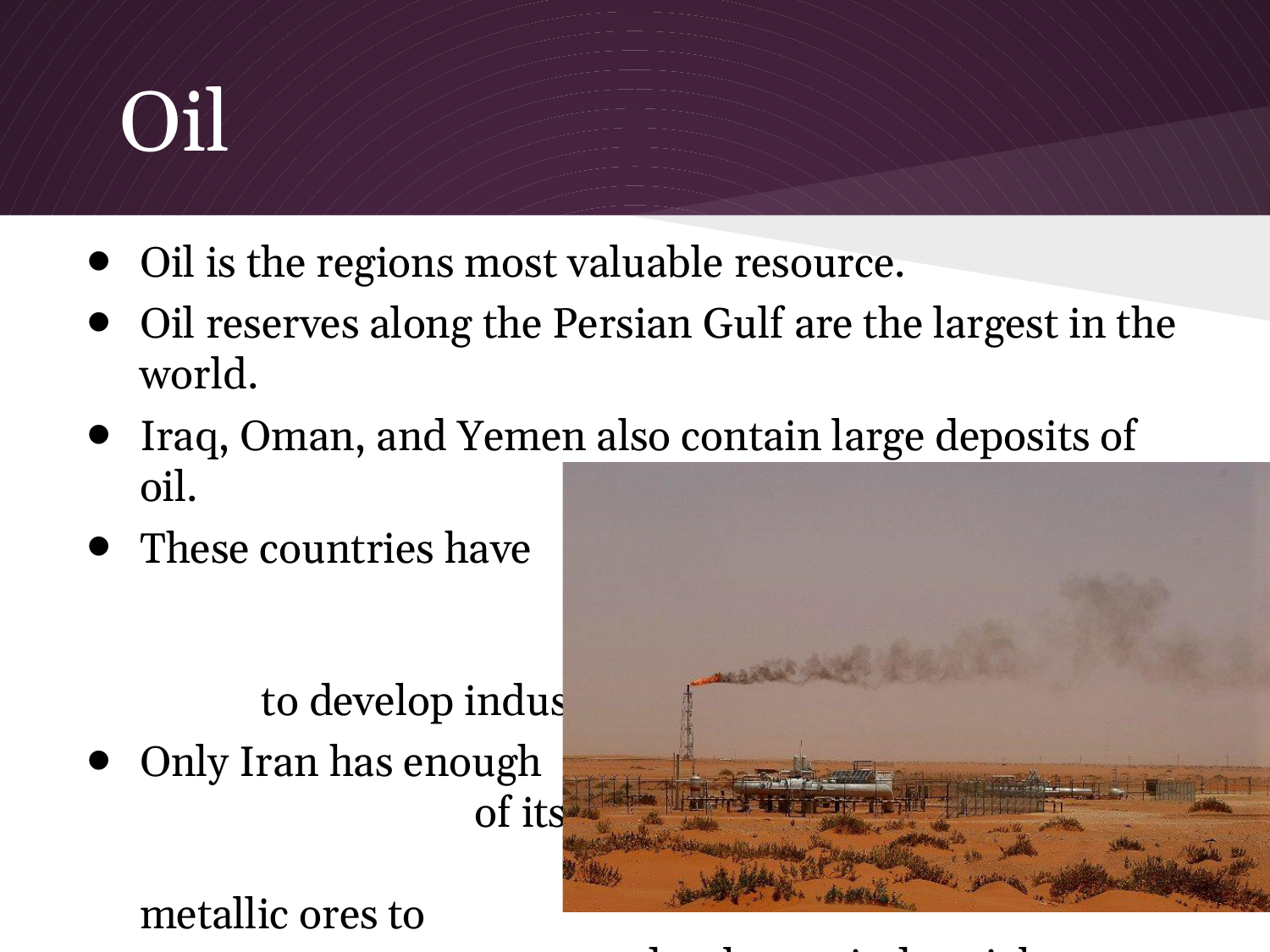

# Oil
Oil is the regions most valuable resource.
Oil reserves along the Persian Gulf are the largest in the world.
Iraq, Oman, and Yemen also contain large deposits of oil.
These countries have                                                                                                                                   few other resources                                                                                                                       to develop industry.
Only Iran has enough                                                                                                  of its own reserves of                                                                                                                                        metallic ores to                                                                                                                             develop an industrial                                                                            economy.